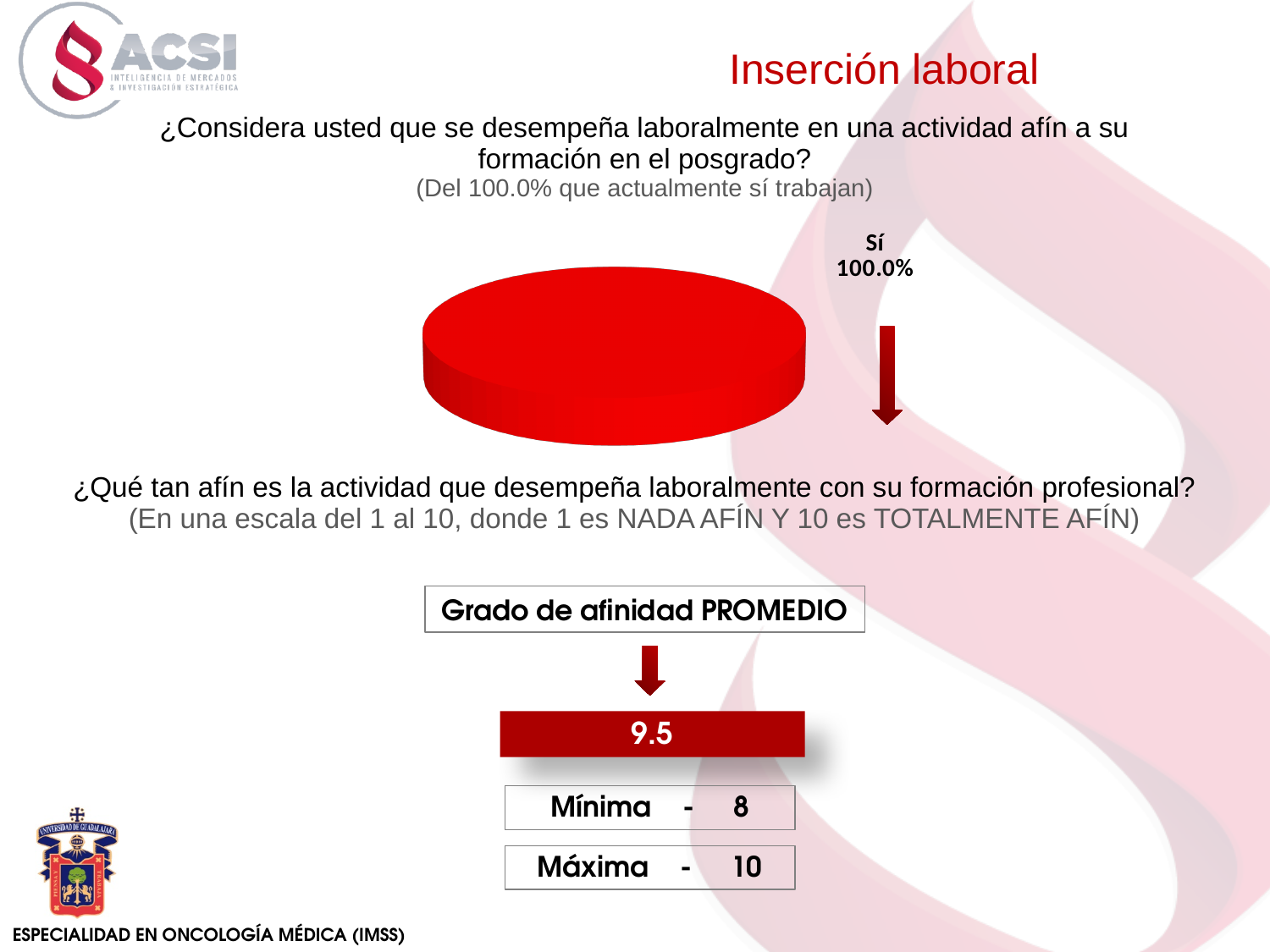

Inserción laboral
¿Considera usted que se desempeña laboralmente en una actividad afín a su formación en el posgrado?
(Del 100.0% que actualmente sí trabajan)

[unsupported chart]

¿Qué tan afín es la actividad que desempeña laboralmente con su formación profesional?
(En una escala del 1 al 10, donde 1 es NADA AFÍN Y 10 es TOTALMENTE AFÍN)
Grado de afinidad PROMEDIO

9.5
Mínima    -     8
Máxima    -     10